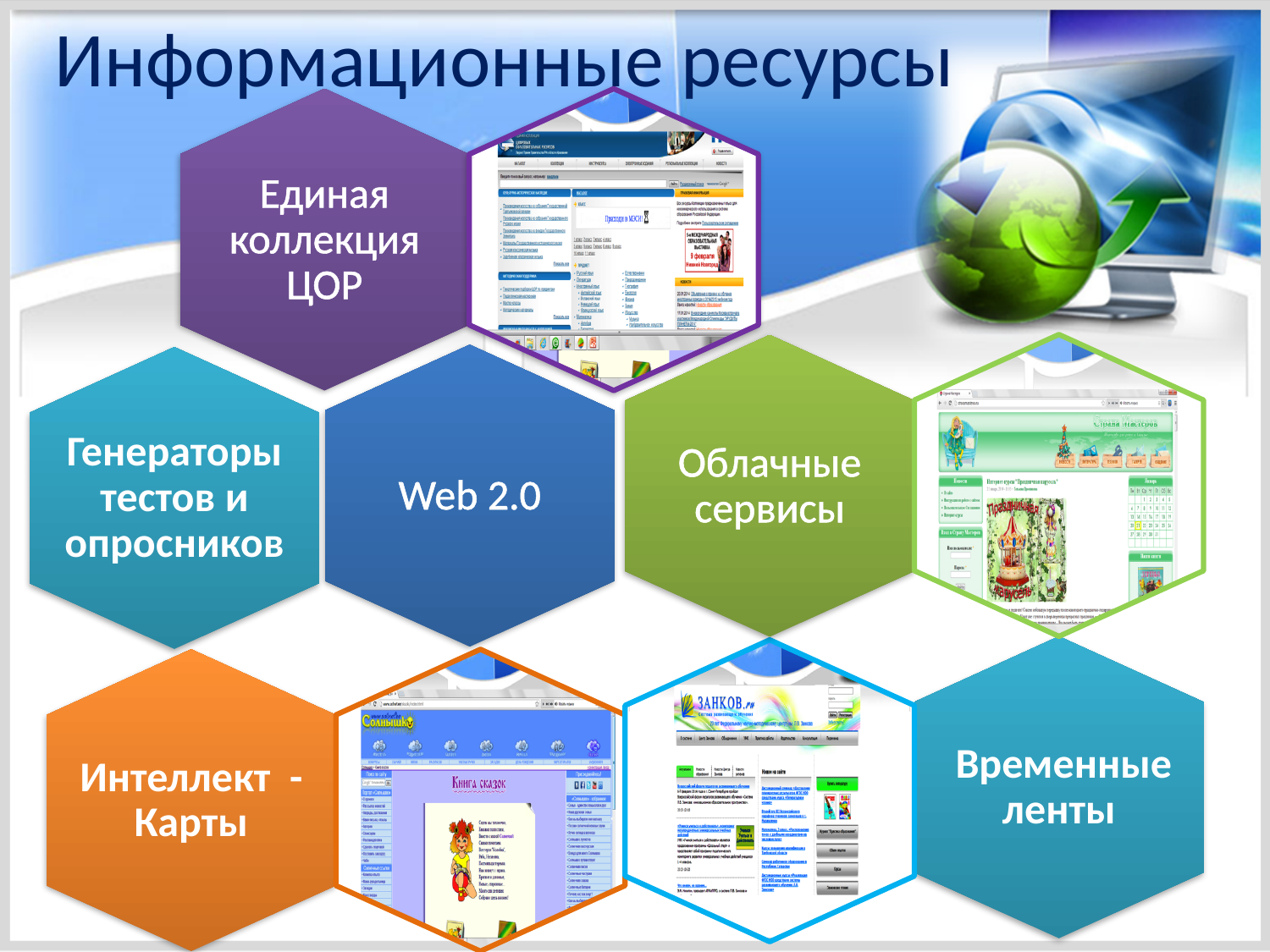

# Информационные ресурсы

Единая коллекция ЦОР

Облачные сервисы
Web 2.0
Генераторы тестов и опросников

 Временные ленты

Интеллект  - Карты